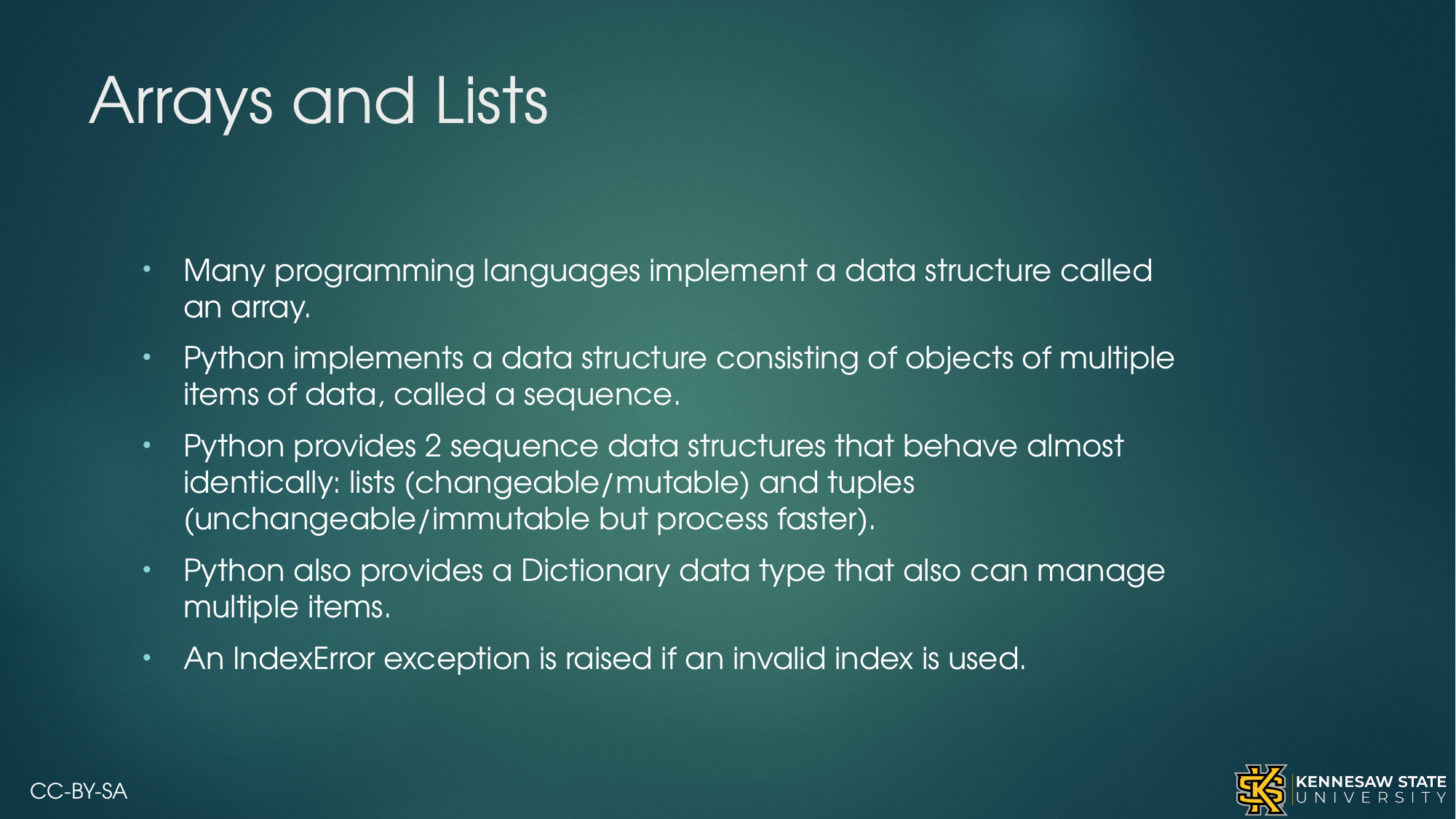

# Arrays and Lists
Many programming languages implement a data structure called an array.
Python implements a data structure consisting of objects of multiple items of data, called a sequence.
Python provides 2 sequence data structures that behave almost identically: lists (changeable/mutable) and tuples (unchangeable/immutable but process faster).
Python also provides a Dictionary data type that also can manage multiple items.
An IndexError exception is raised if an invalid index is used.